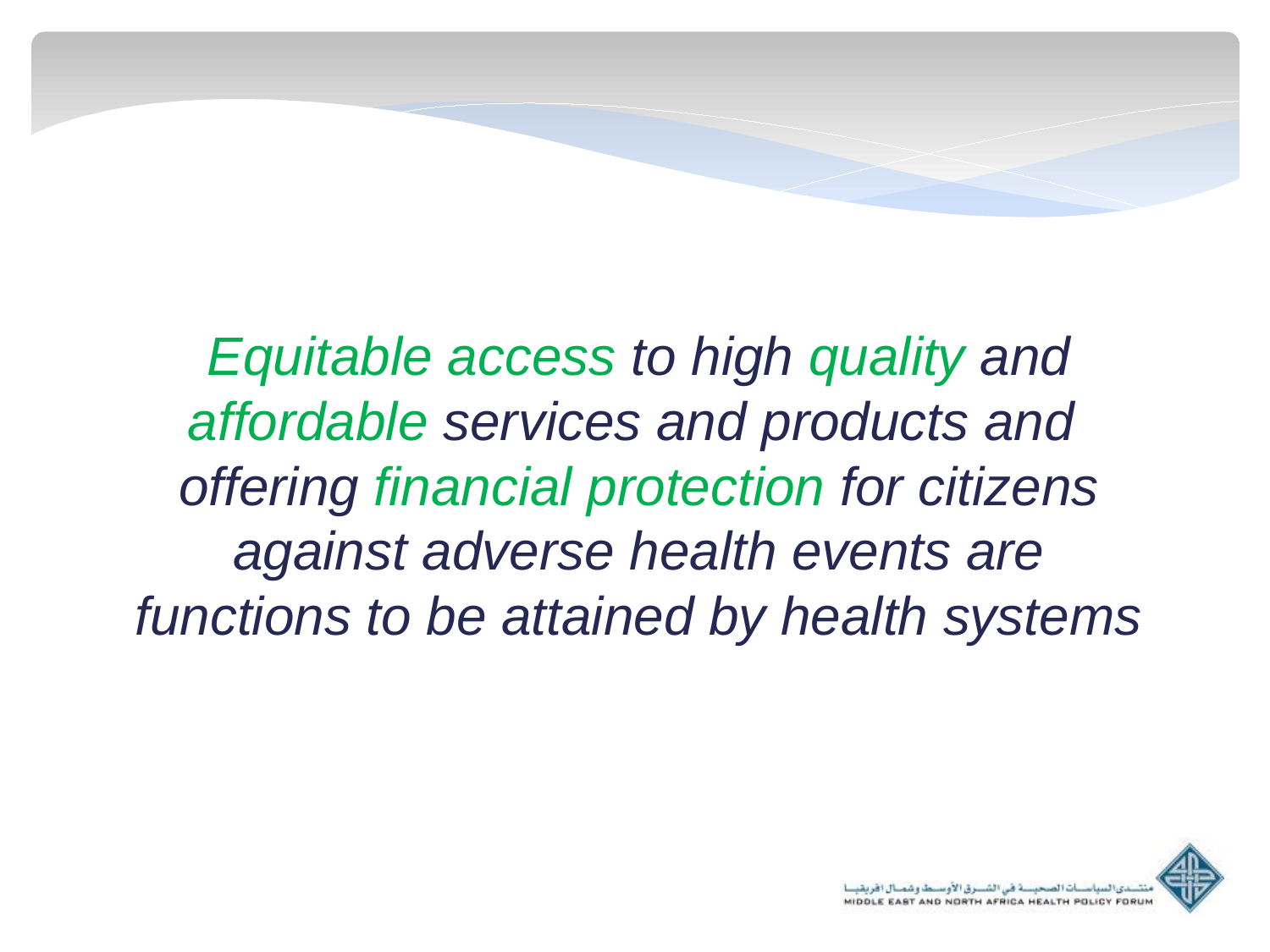

Equitable access to high quality and affordable services and products and  offering financial protection for citizens against adverse health events are functions to be attained by health systems